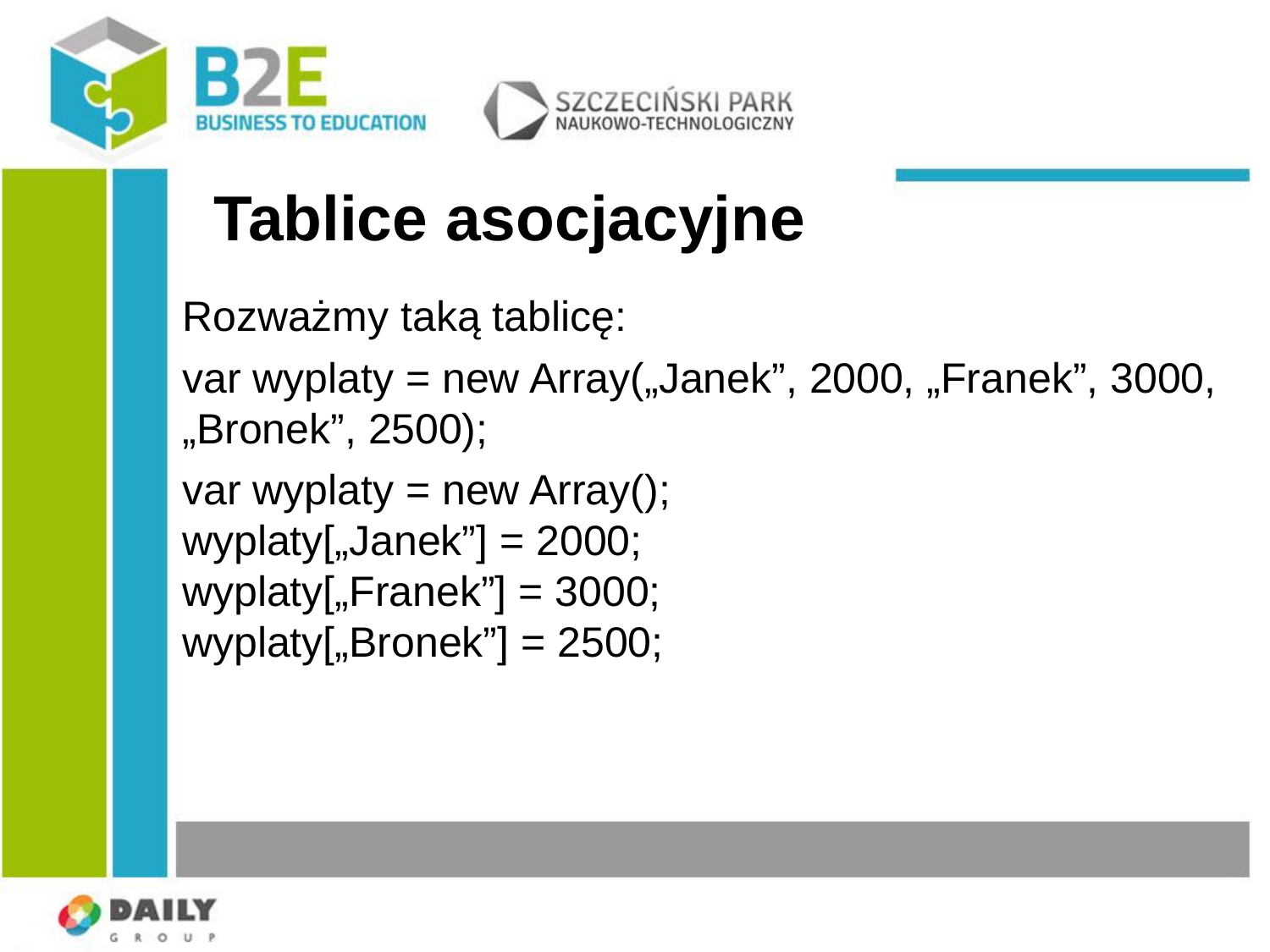

# Tablice asocjacyjne
Rozważmy taką tablicę:
var wyplaty = new Array(„Janek”, 2000, „Franek”, 3000, „Bronek”, 2500);
var wyplaty = new Array();
wyplaty[„Janek”] = 2000;
wyplaty[„Franek”] = 3000;
wyplaty[„Bronek”] = 2500;